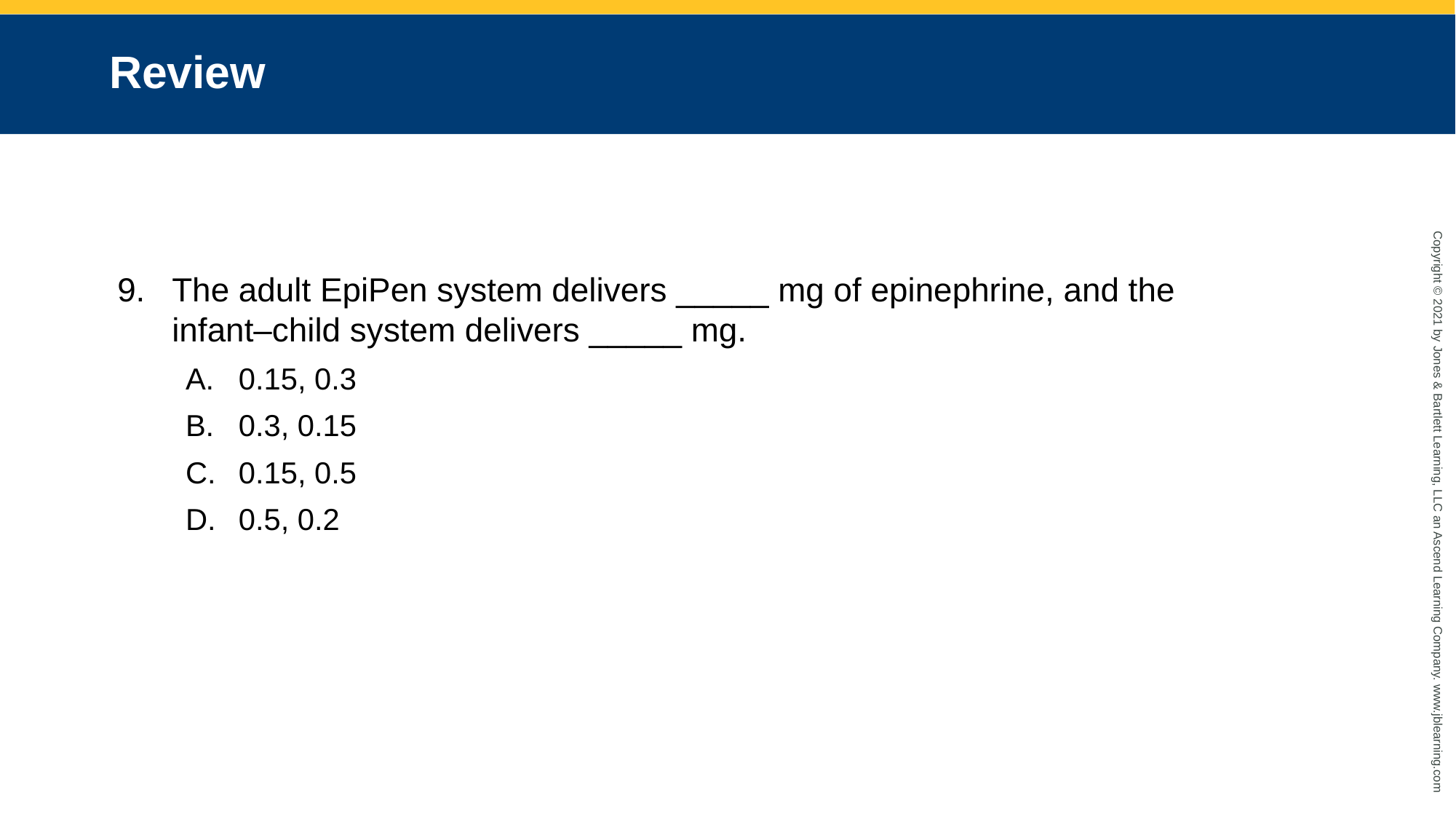

# Review
The adult EpiPen system delivers _____ mg of epinephrine, and the
infant–child system delivers _____ mg.
0.15, 0.3
0.3, 0.15
0.15, 0.5
0.5, 0.2